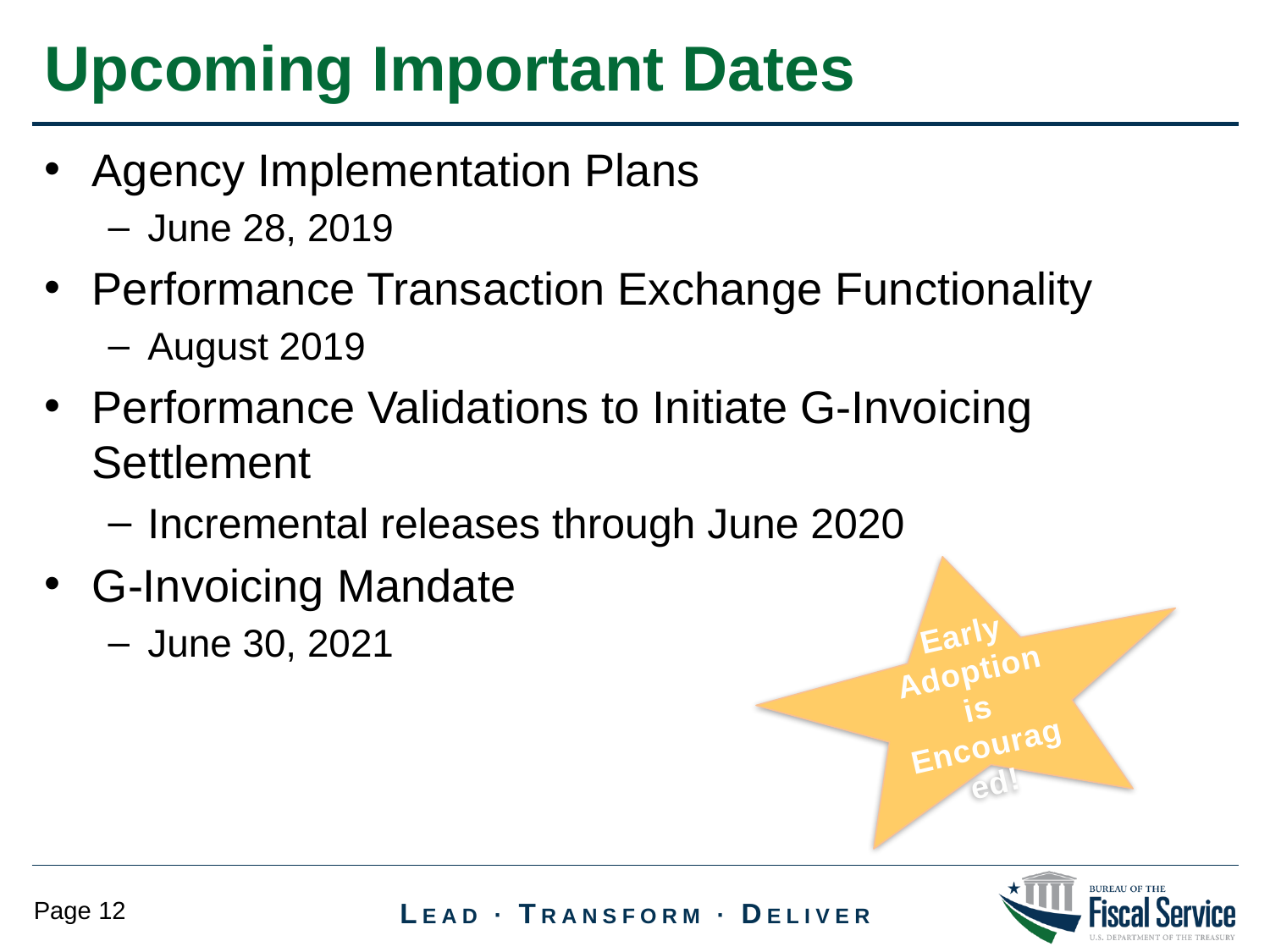

Upcoming Important Dates
Agency Implementation Plans
June 28, 2019
Performance Transaction Exchange Functionality
August 2019
Performance Validations to Initiate G-Invoicing Settlement
Incremental releases through June 2020
G-Invoicing Mandate
June 30, 2021
Early Adoption is Encouraged!